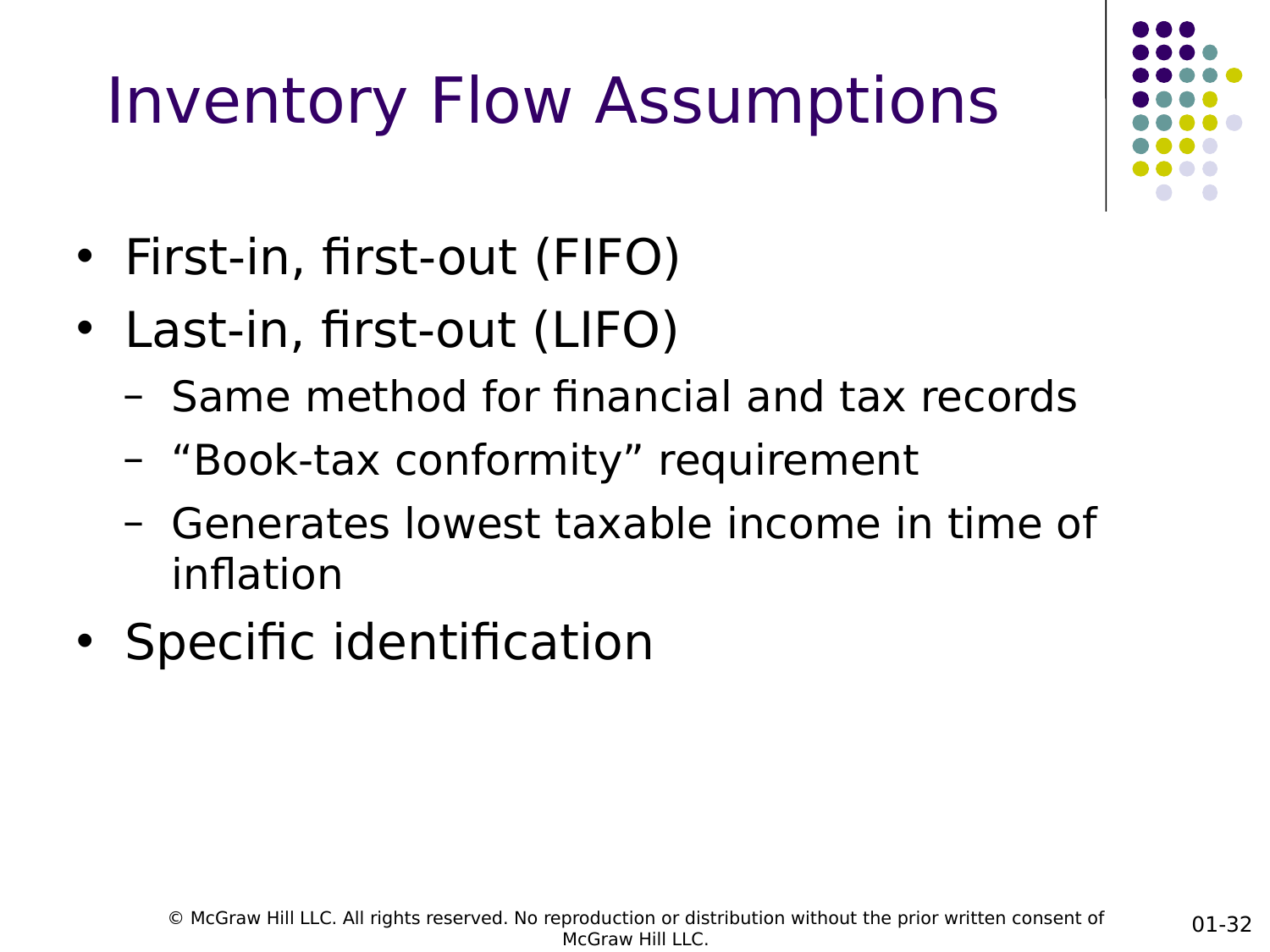

# Inventory Flow Assumptions
First-in, first-out (FIFO)
Last-in, first-out (LIFO)
Same method for financial and tax records
“Book-tax conformity” requirement
Generates lowest taxable income in time of inflation
Specific identification
01-32